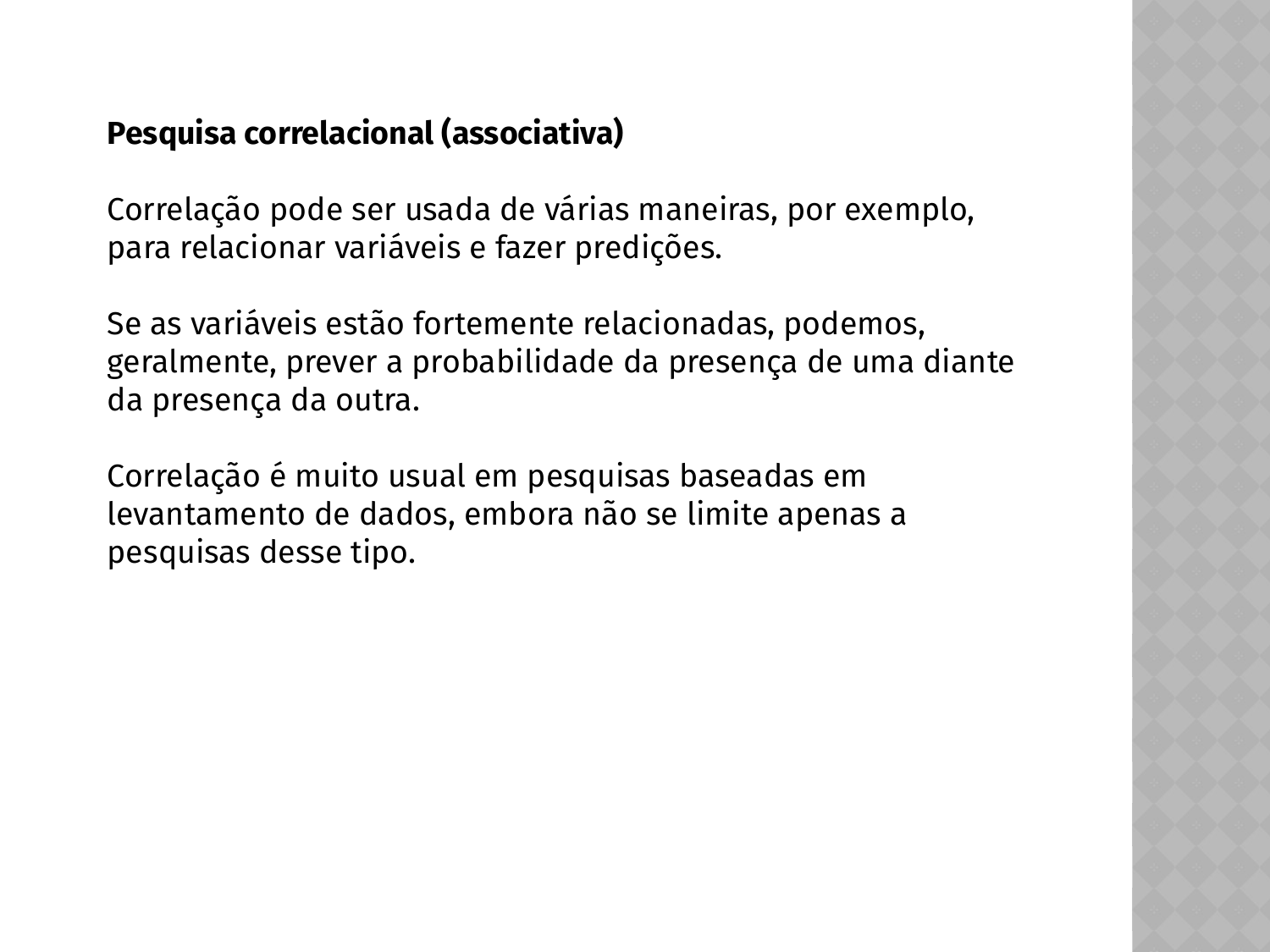

Pesquisa correlacional (associativa)

Correlação pode ser usada de várias maneiras, por exemplo, para relacionar variáveis e fazer predições.

Se as variáveis estão fortemente relacionadas, podemos, geralmente, prever a probabilidade da presença de uma diante da presença da outra.

Correlação é muito usual em pesquisas baseadas em levantamento de dados, embora não se limite apenas a pesquisas desse tipo.